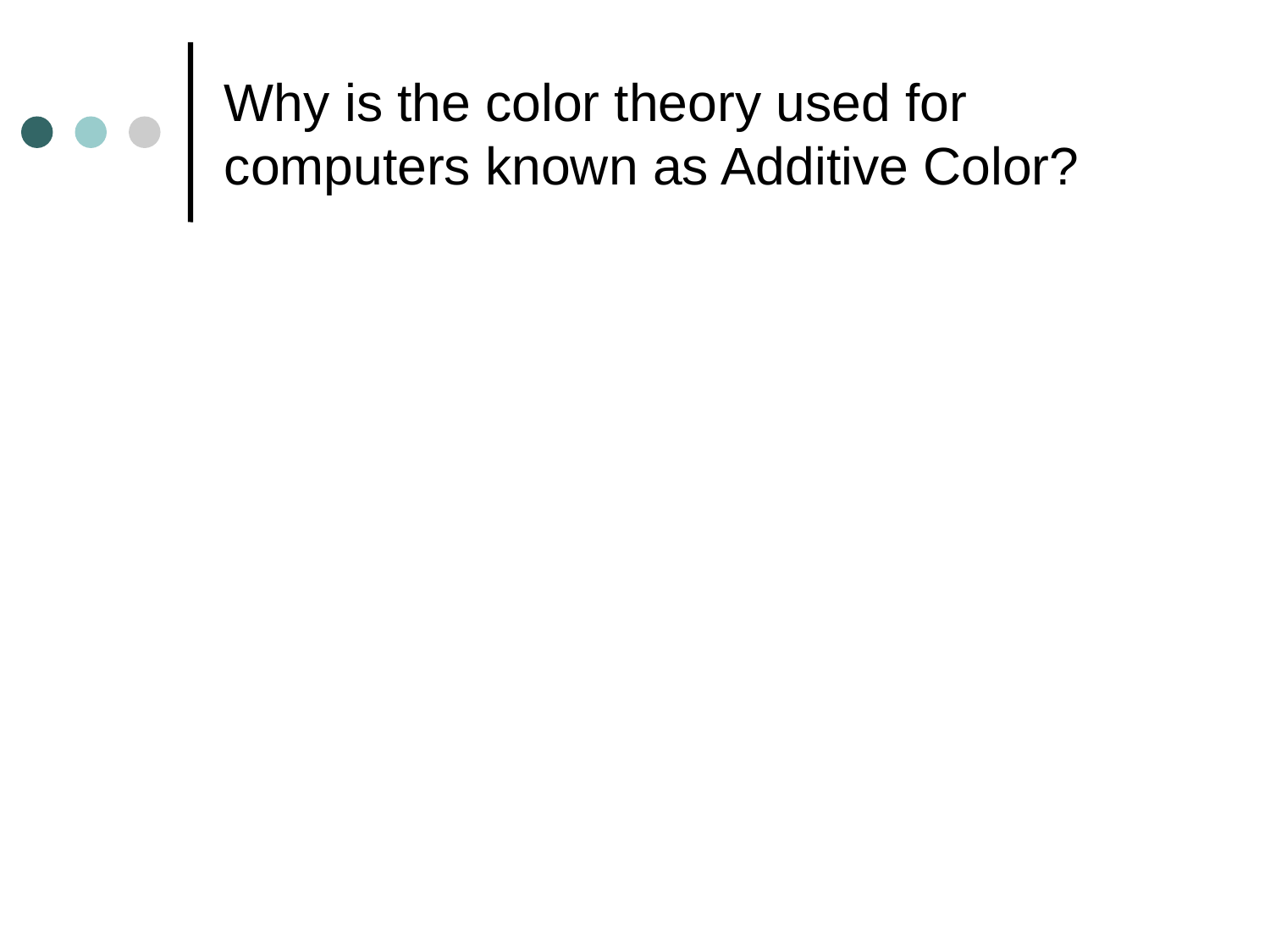

# Why is the color theory used for  computers known as Additive Color?